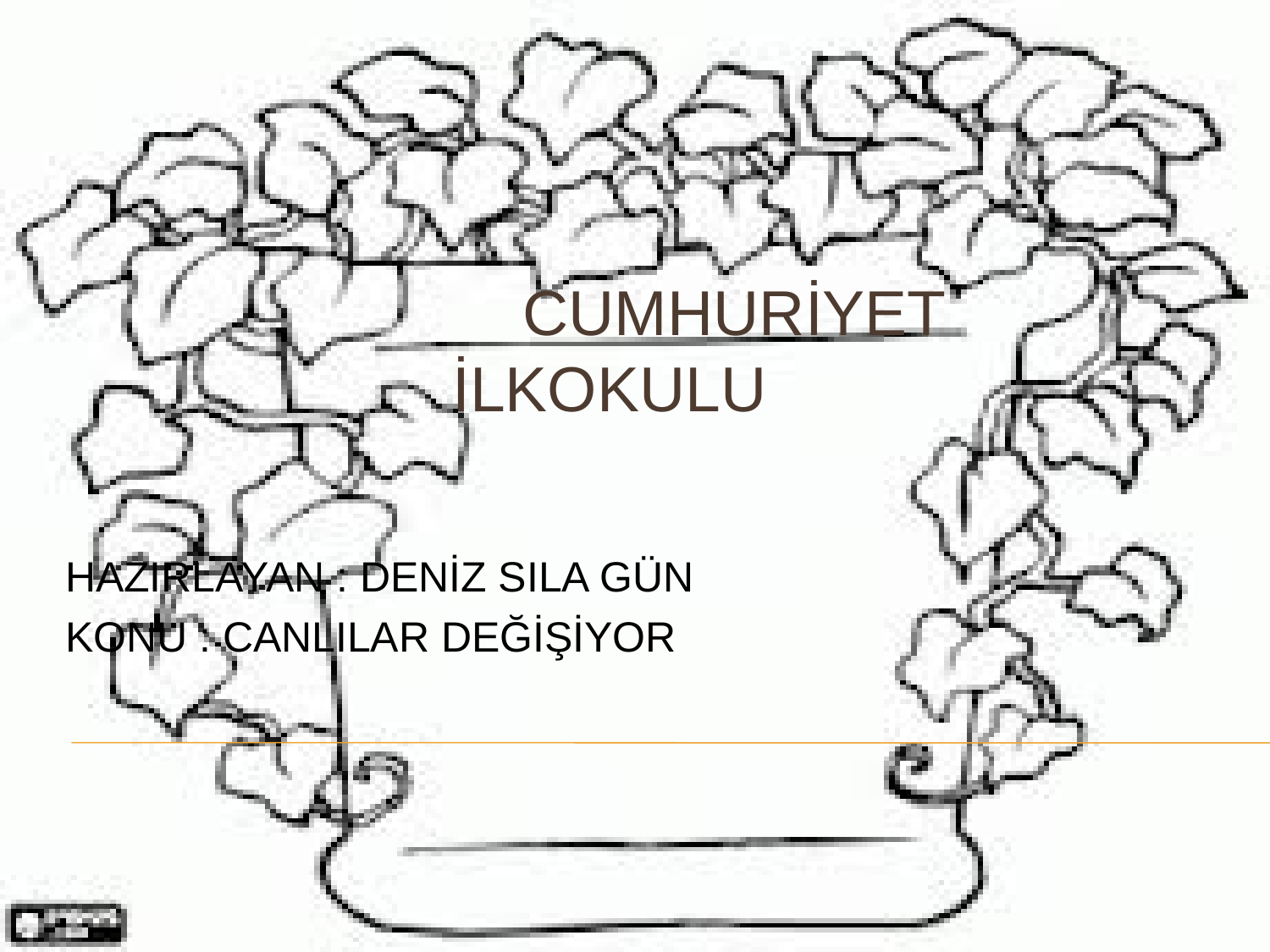

# CUMHURİYET İLKOKULU
HAZIRLAYAN : DENİZ SILA GÜN
KONU : CANLILAR DEĞİŞİYOR